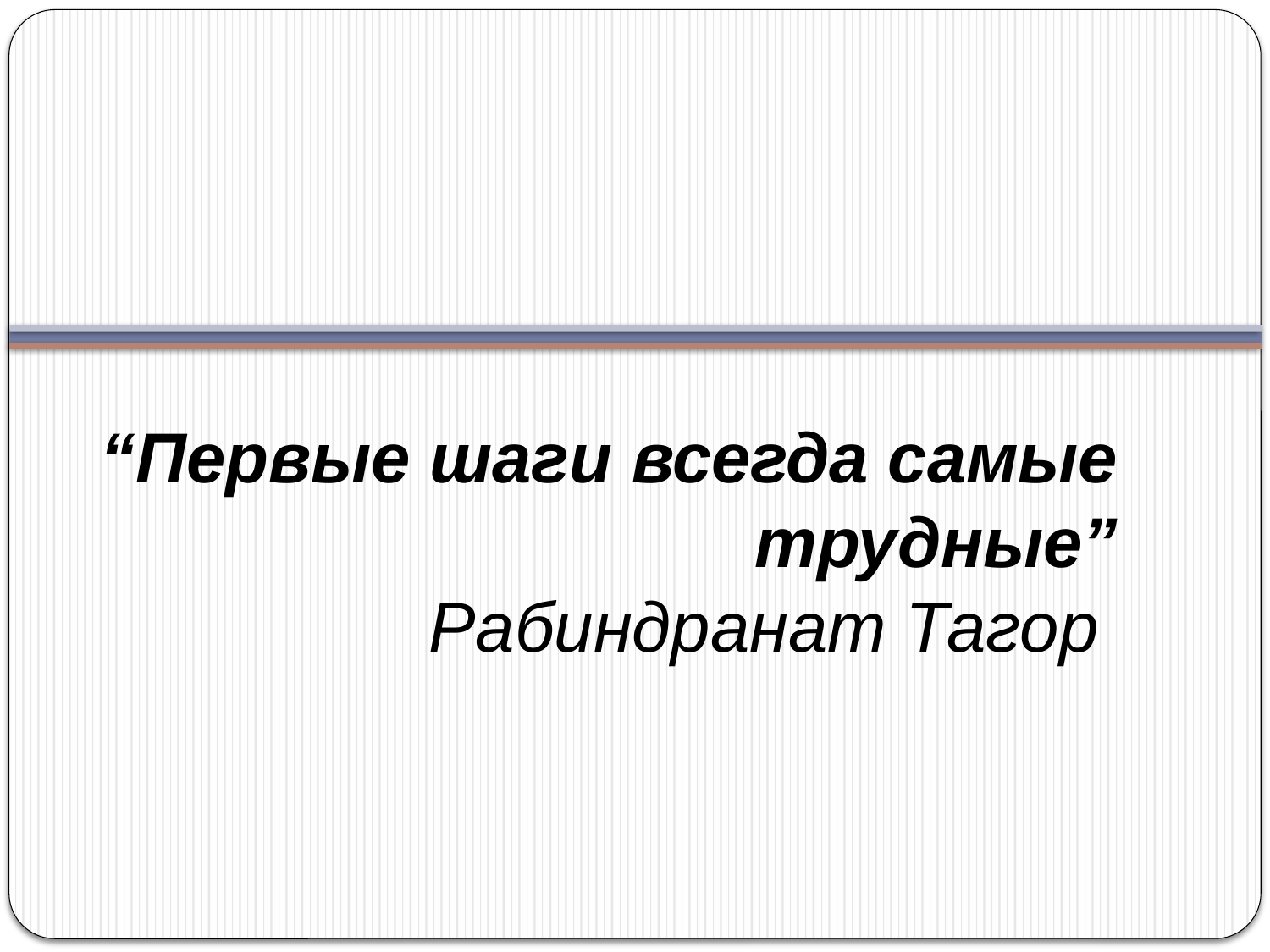

# “Первые шаги всегда самые трудные” Рабиндранат Тагор